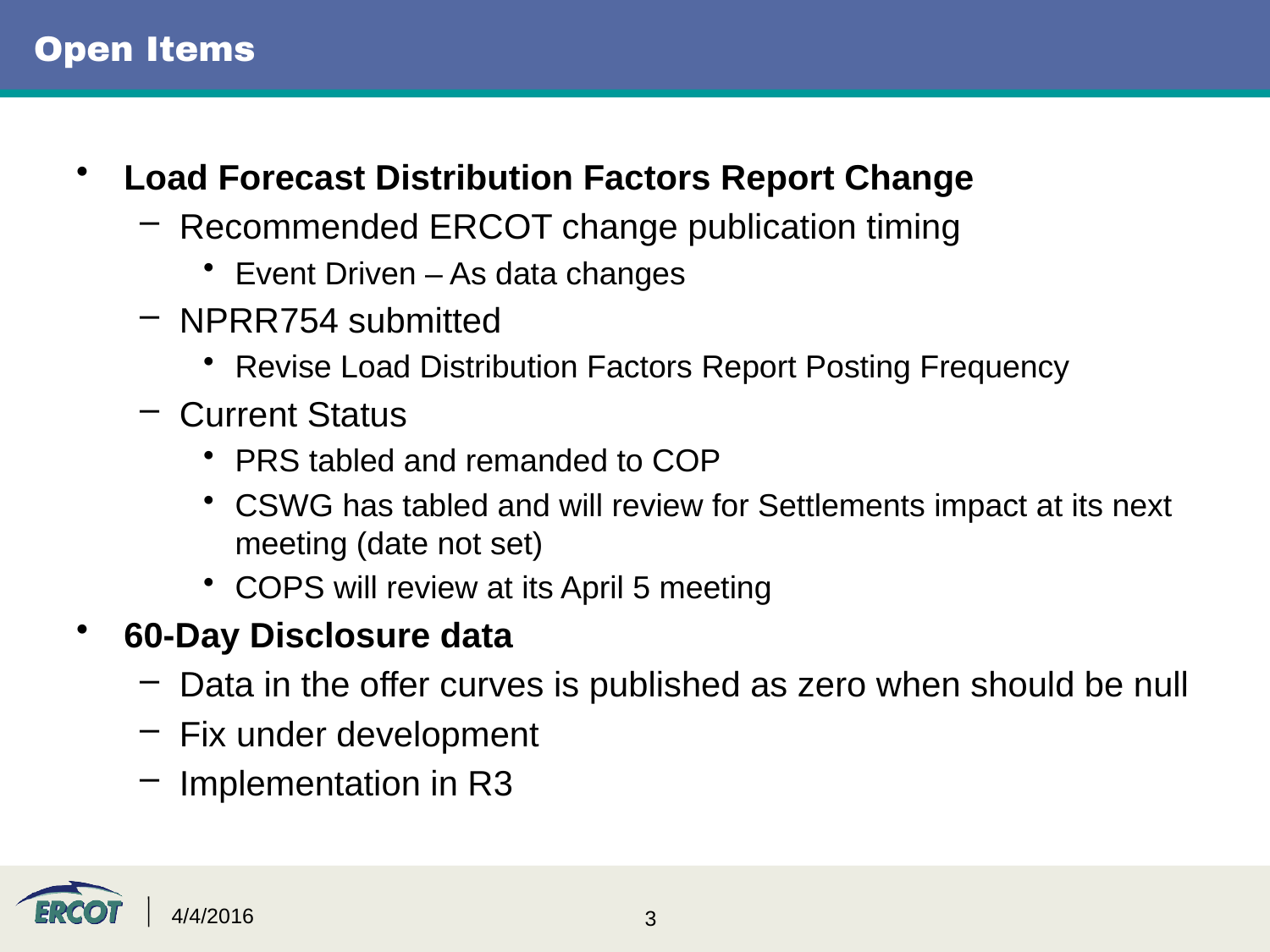

# Open Items
Load Forecast Distribution Factors Report Change
Recommended ERCOT change publication timing
Event Driven – As data changes
NPRR754 submitted
Revise Load Distribution Factors Report Posting Frequency
Current Status
PRS tabled and remanded to COP
CSWG has tabled and will review for Settlements impact at its next meeting (date not set)
COPS will review at its April 5 meeting
60-Day Disclosure data
Data in the offer curves is published as zero when should be null
Fix under development
Implementation in R3

4/4/2016